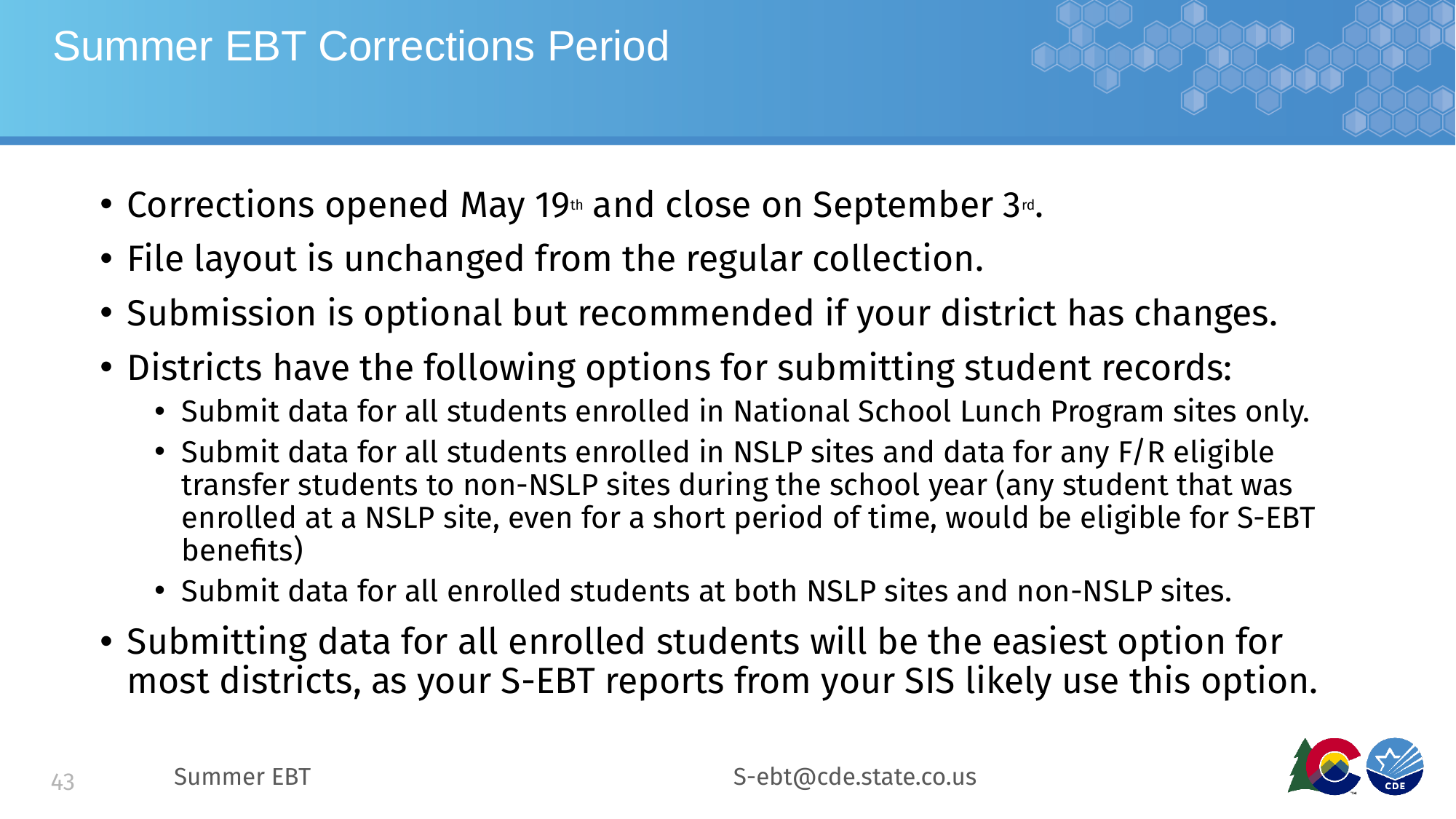

# Summer EBT Corrections Period

Corrections opened May 19th and close on September 3rd.
File layout is unchanged from the regular collection.
Submission is optional but recommended if your district has changes.
Districts have the following options for submitting student records:
Submit data for all students enrolled in National School Lunch Program sites only.
Submit data for all students enrolled in NSLP sites and data for any F/R eligible transfer students to non-NSLP sites during the school year (any student that was enrolled at a NSLP site, even for a short period of time, would be eligible for S-EBT benefits)
Submit data for all enrolled students at both NSLP sites and non-NSLP sites.
Submitting data for all enrolled students will be the easiest option for most districts, as your S-EBT reports from your SIS likely use this option.

Summer EBT
S-ebt@cde.state.co.us
43